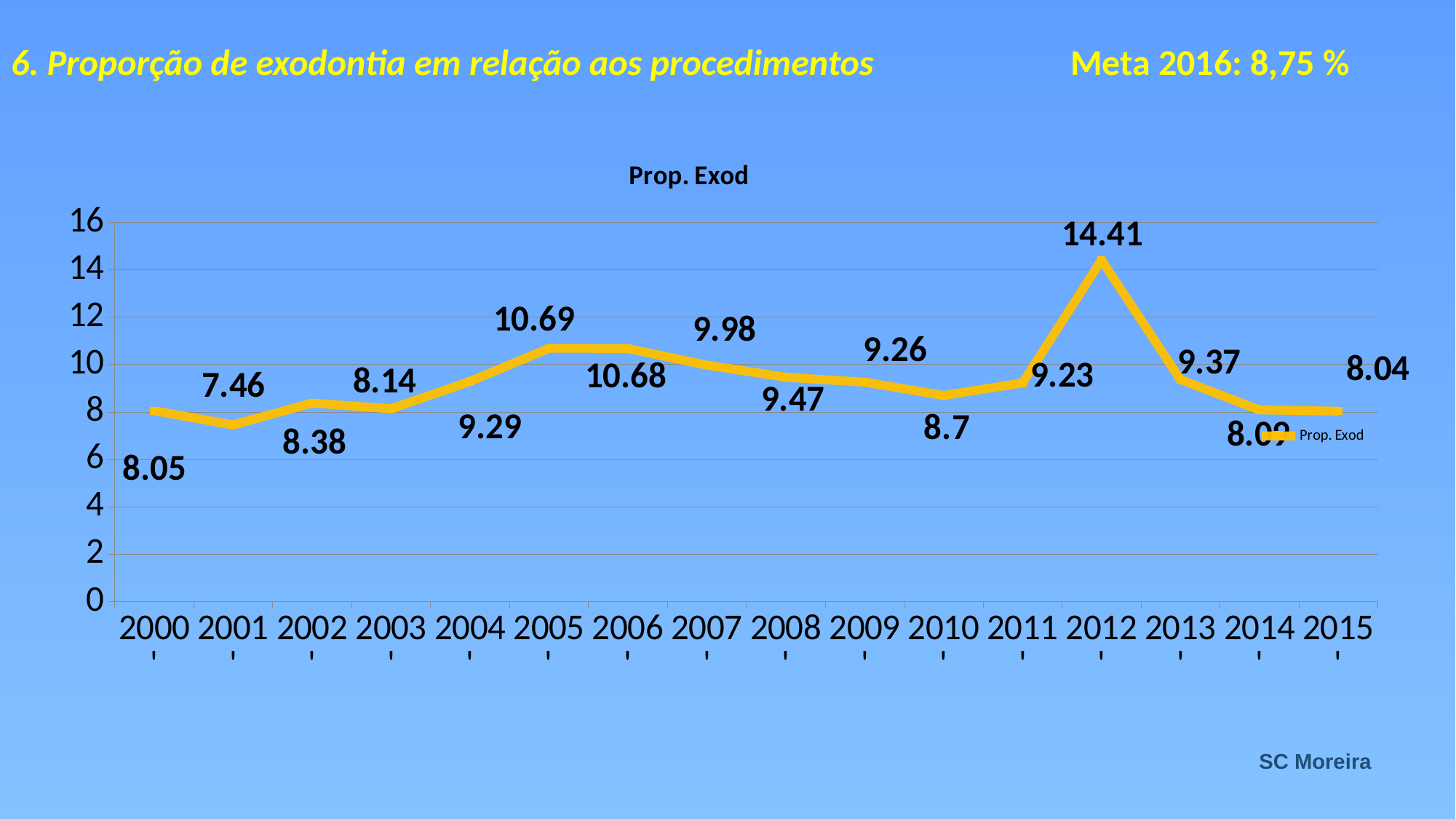

# 6. Proporção de exodontia em relação aos procedimentos                        Meta 2016: 8,75 %

### Chart:

| Category | Prop. Exod |
|---|---|
| 2000' | 8.05 |
| 2001' | 7.46 |
| 2002' | 8.38 |
| 2003' | 8.14 |
| 2004' | 9.290000000000001 |
| 2005' | 10.69 |
| 2006' | 10.68 |
| 2007' | 9.98 |
| 2008' | 9.47 |
| 2009' | 9.26 |
| 2010' | 8.700000000000001 |
| 2011' | 9.23 |
| 2012' | 14.41 |
| 2013' | 9.370000000000003 |
| 2014' | 8.09 |
| 2015' | 8.040000000000001 |

SC Moreira